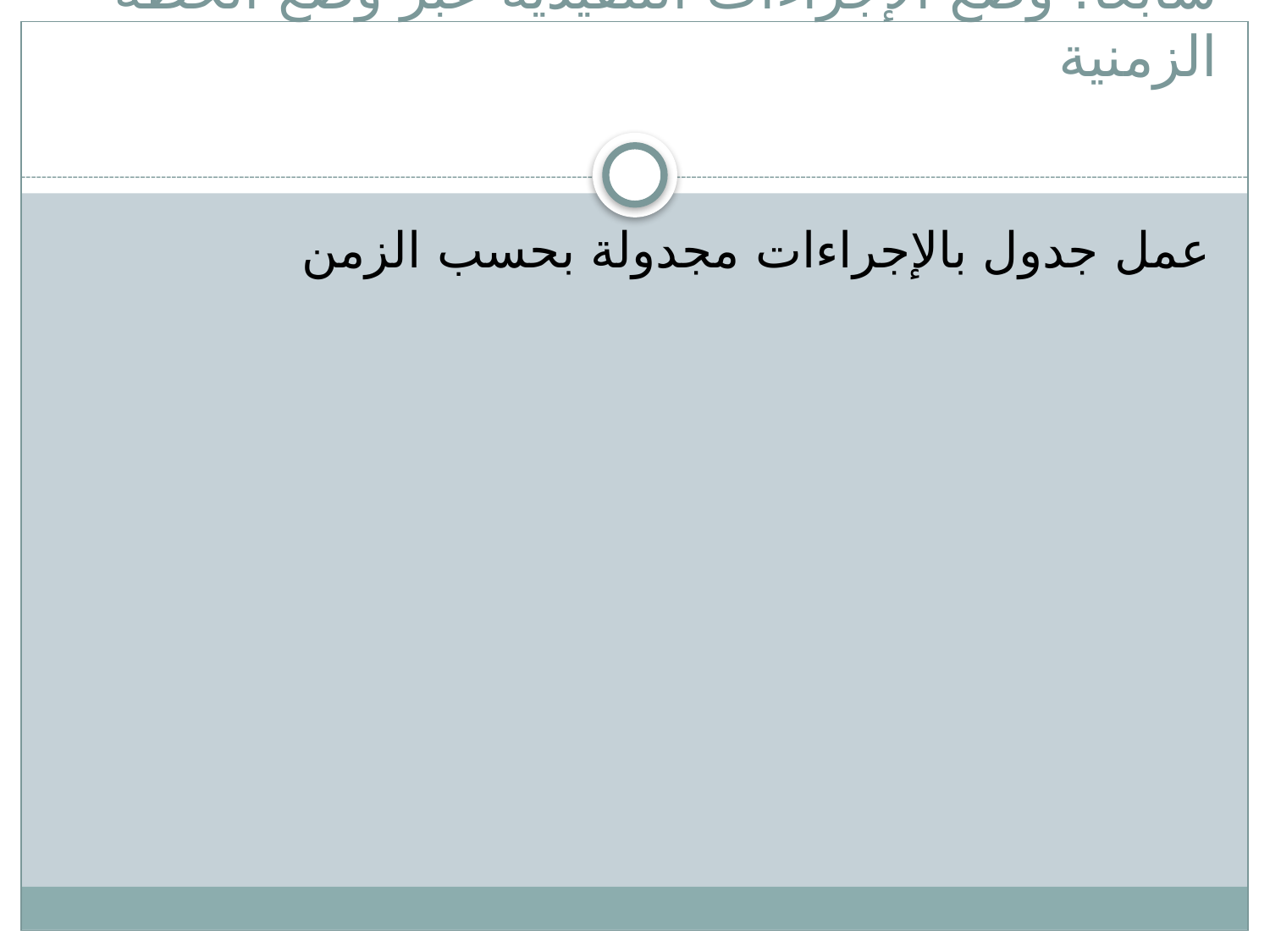

# سابعاً: وضع الإجراءات التنفيذية عبر وضع الخطة الزمنية
عمل جدول بالإجراءات مجدولة بحسب الزمن